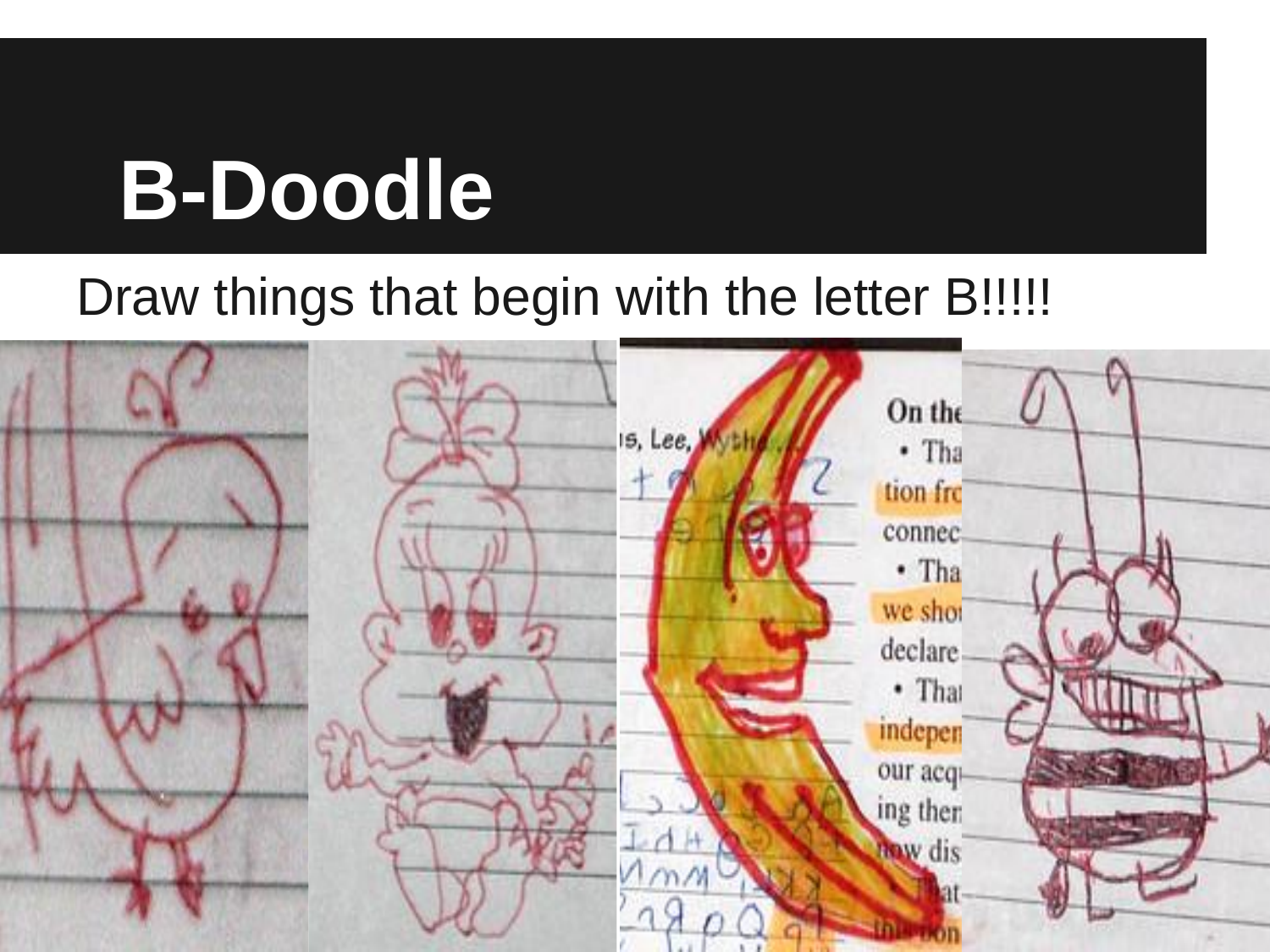

# B-Doodle
Draw things that begin with the letter B!!!!!